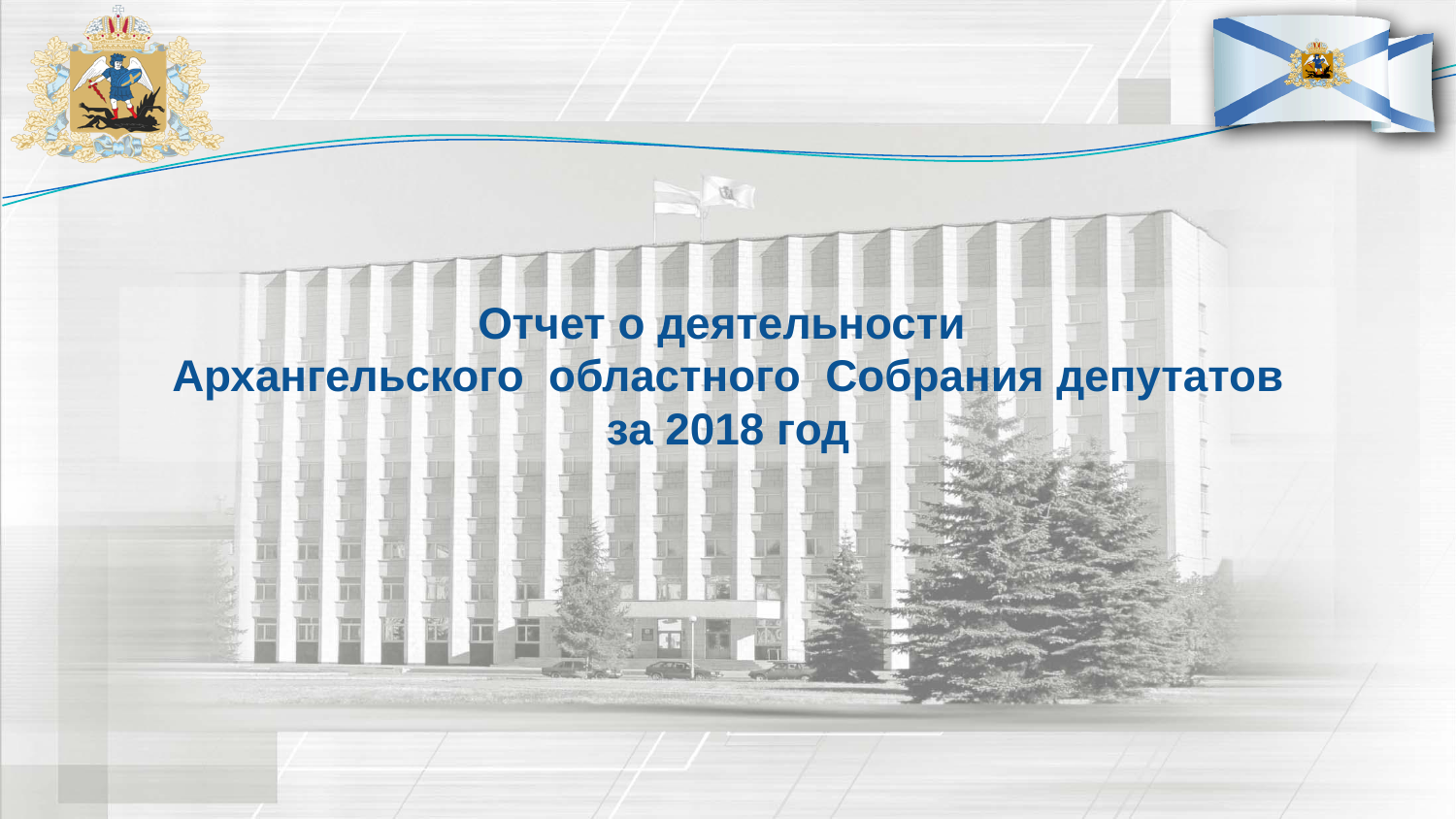

Отчет о деятельности
Архангельского  областного  Собрания депутатов
за 2018 год